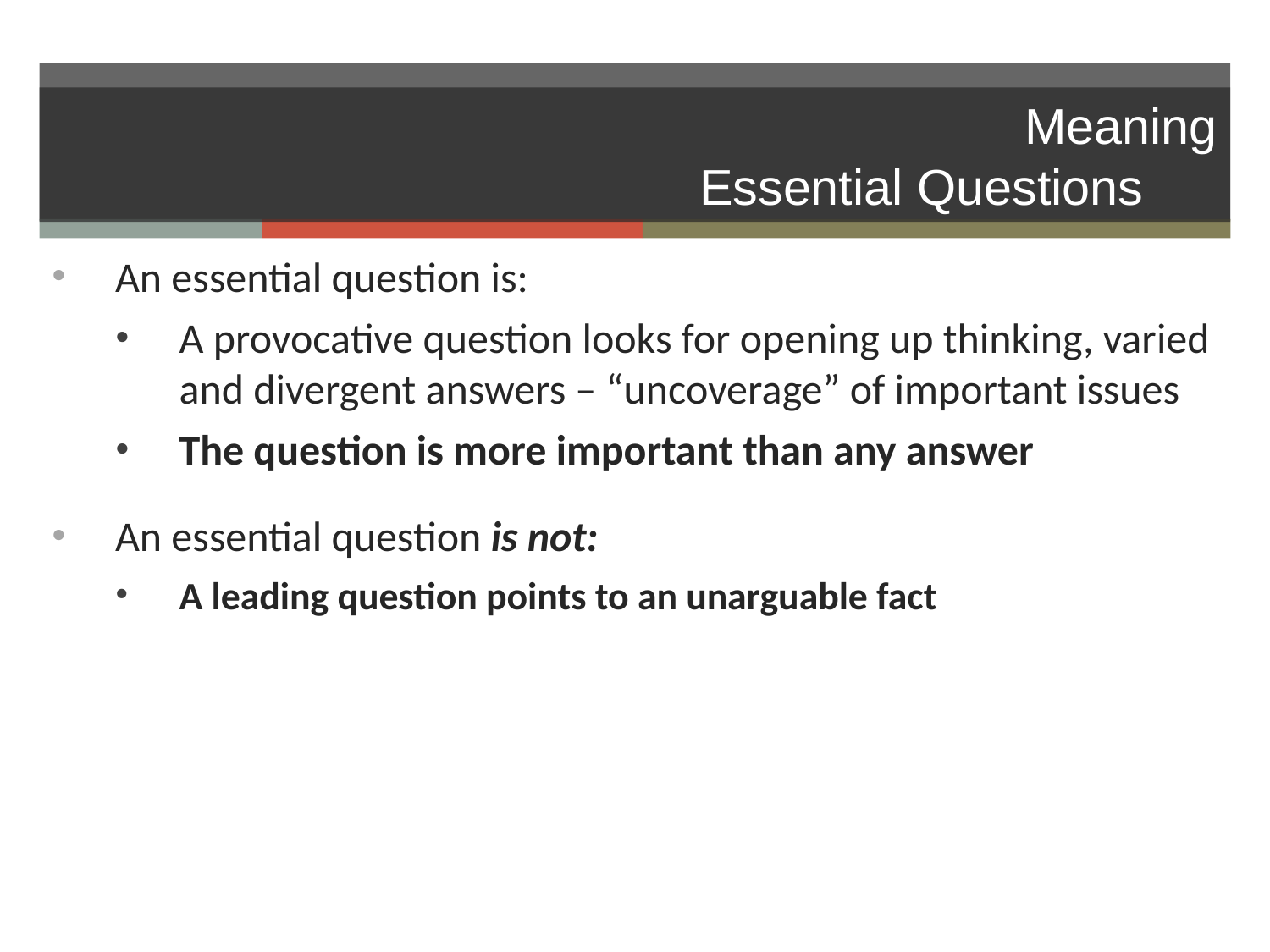

# Meaning Essential Questions
An essential question is:
A provocative question looks for opening up thinking, varied and divergent answers – “uncoverage” of important issues
The question is more important than any answer
An essential question is not:
A leading question points to an unarguable fact